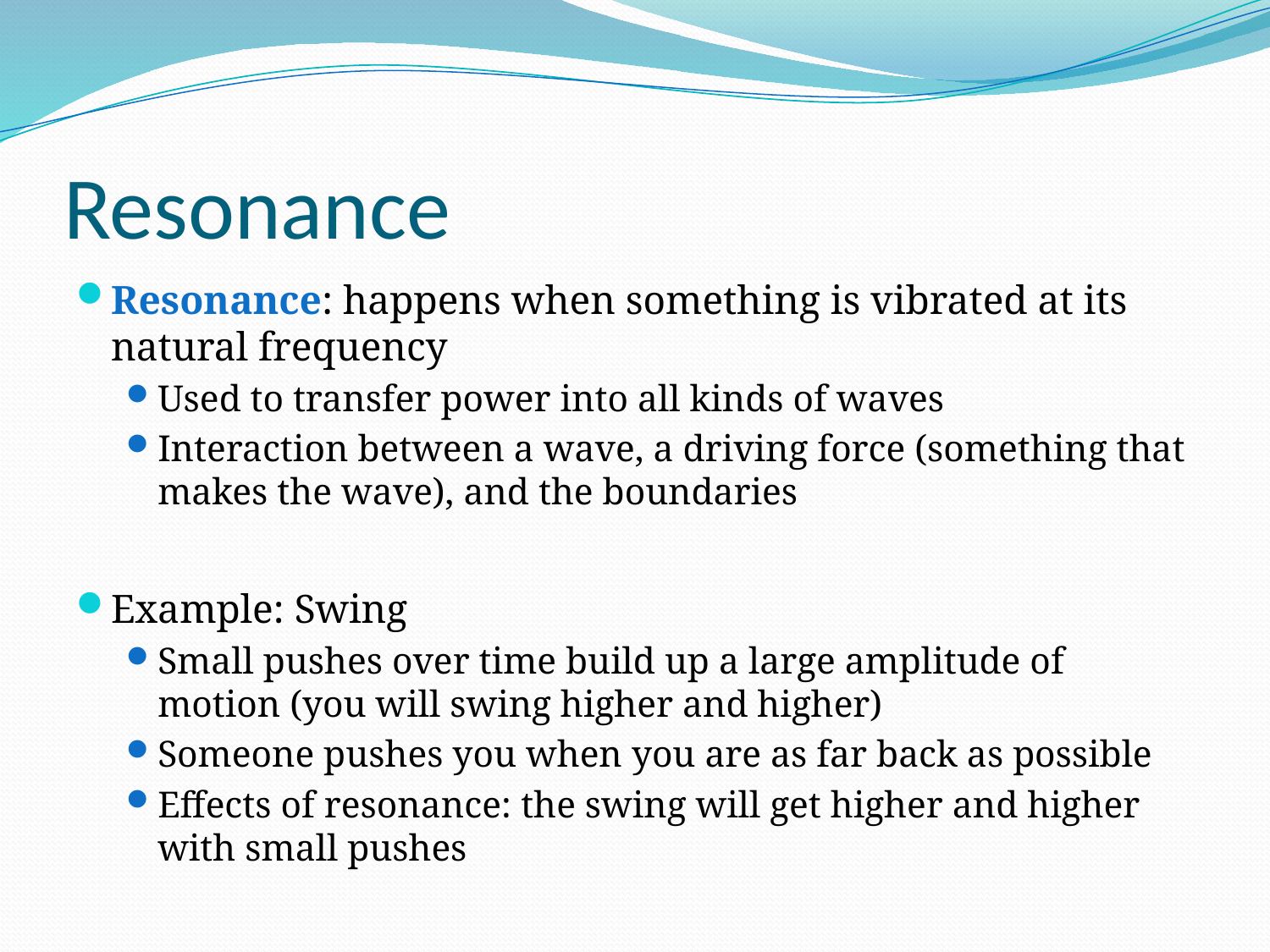

# Resonance
Resonance: happens when something is vibrated at its natural frequency
Used to transfer power into all kinds of waves
Interaction between a wave, a driving force (something that makes the wave), and the boundaries

Example: Swing
Small pushes over time build up a large amplitude of motion (you will swing higher and higher)
Someone pushes you when you are as far back as possible
Effects of resonance: the swing will get higher and higher with small pushes